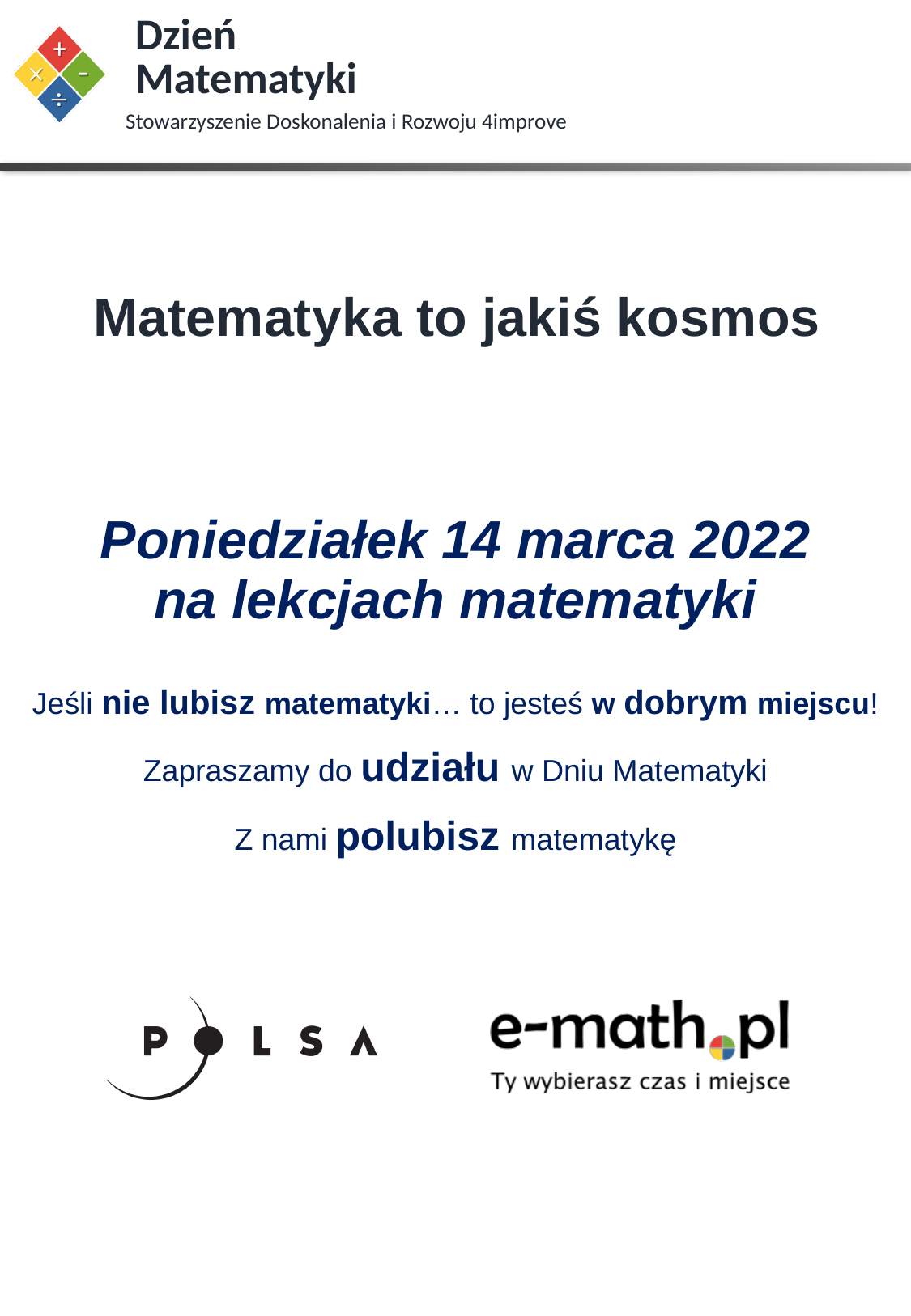

# Poniedziałek 14 marca 2022 na lekcjach matematyki
Jeśli nie lubisz matematyki… to jesteś w dobrym miejscu!
Zapraszamy do udziału w Dniu Matematyki
Z nami polubisz matematykę